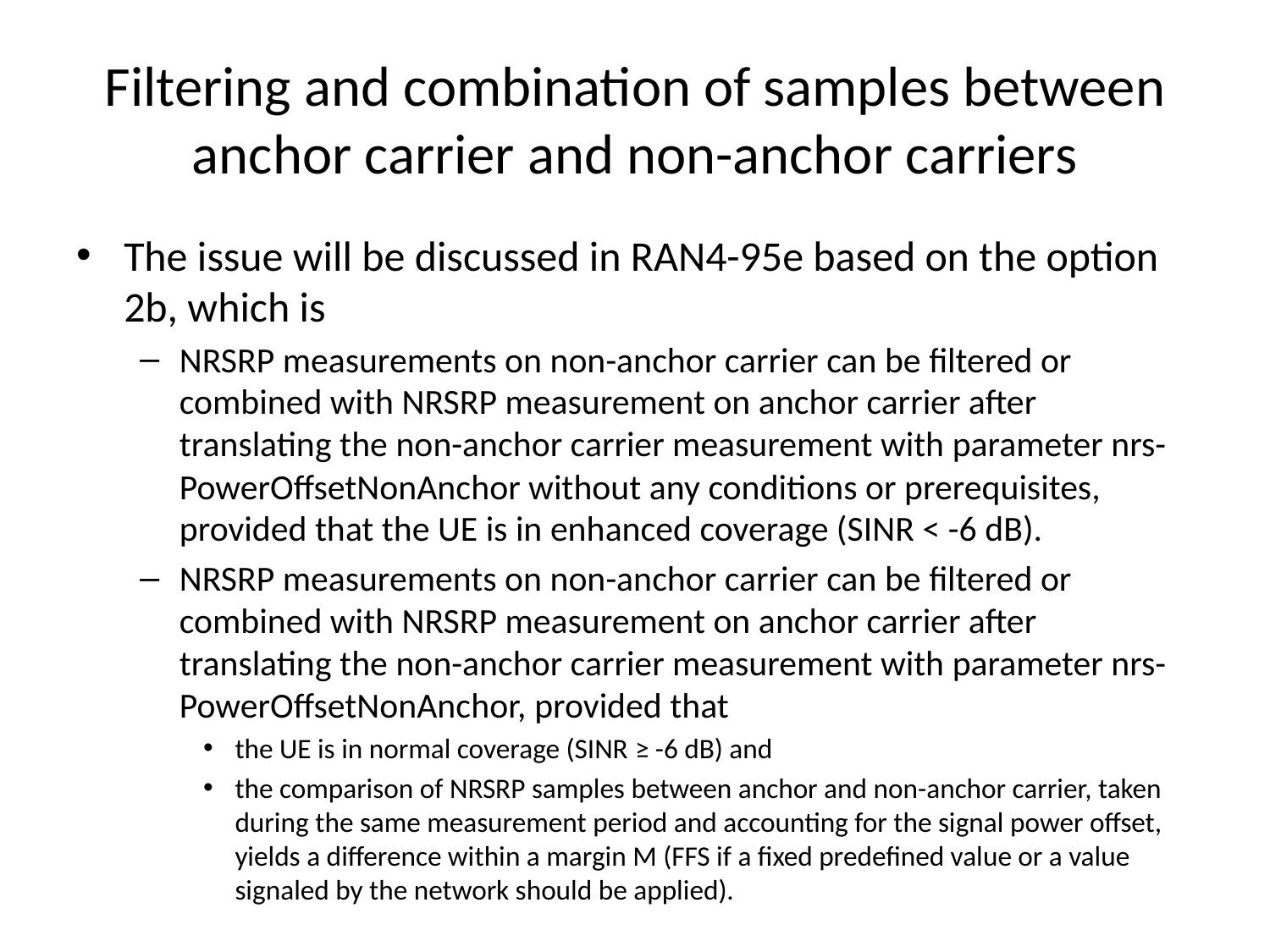

# Filtering and combination of samples between anchor carrier and non-anchor carriers
The issue will be discussed in RAN4-95e based on the option 2b, which is
NRSRP measurements on non-anchor carrier can be filtered or combined with NRSRP measurement on anchor carrier after translating the non-anchor carrier measurement with parameter nrs-PowerOffsetNonAnchor without any conditions or prerequisites, provided that the UE is in enhanced coverage (SINR < -6 dB).
NRSRP measurements on non-anchor carrier can be filtered or combined with NRSRP measurement on anchor carrier after translating the non-anchor carrier measurement with parameter nrs-PowerOffsetNonAnchor, provided that
the UE is in normal coverage (SINR ≥ -6 dB) and
the comparison of NRSRP samples between anchor and non-anchor carrier, taken during the same measurement period and accounting for the signal power offset, yields a difference within a margin M (FFS if a fixed predefined value or a value signaled by the network should be applied).